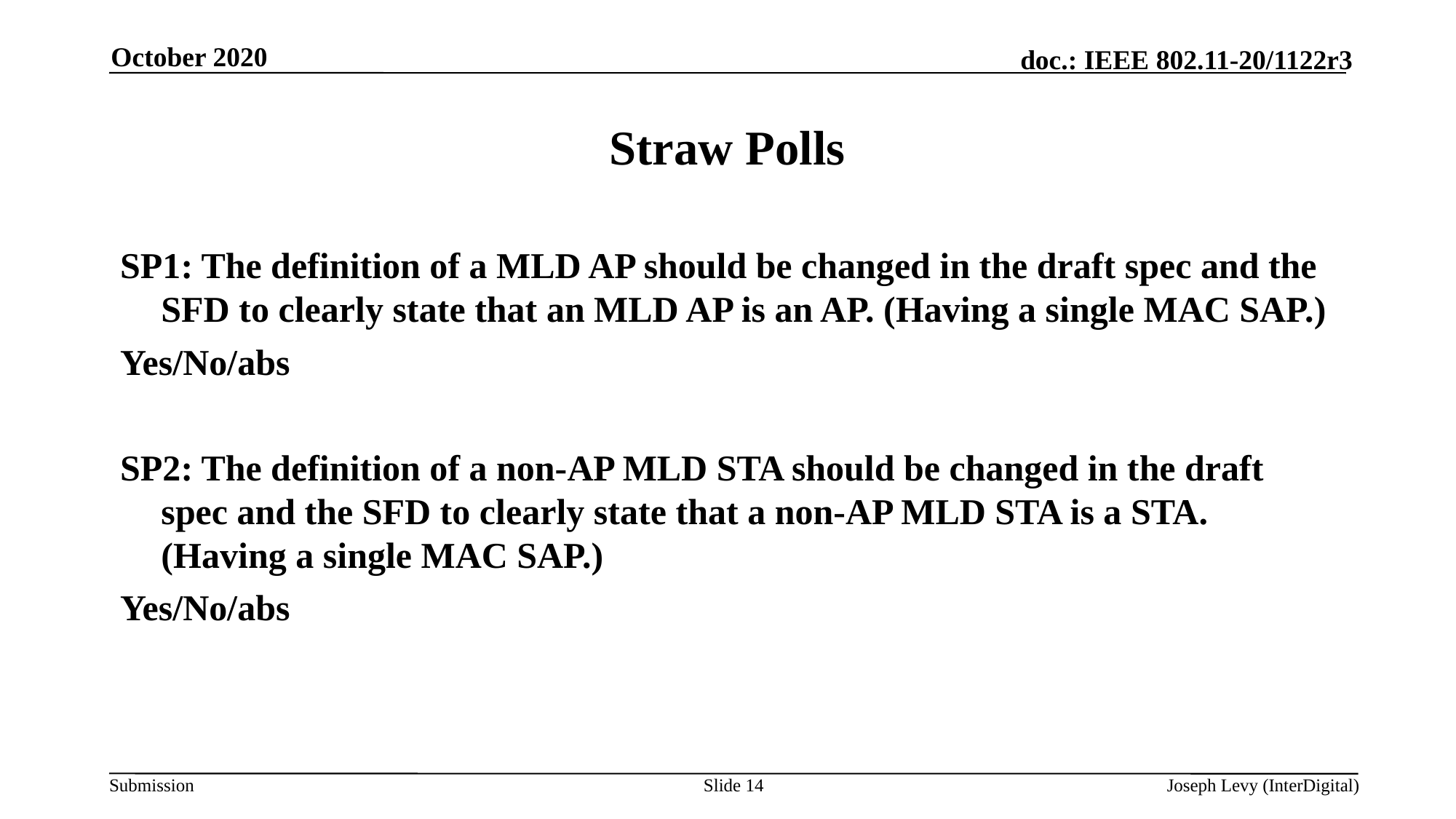

October 2020
# Straw Polls
SP1: The definition of a MLD AP should be changed in the draft spec and the SFD to clearly state that an MLD AP is an AP. (Having a single MAC SAP.)
Yes/No/abs

SP2: The definition of a non-AP MLD STA should be changed in the draft spec and the SFD to clearly state that a non-AP MLD STA is a STA. (Having a single MAC SAP.)
Yes/No/abs
Slide 14
Joseph Levy (InterDigital)